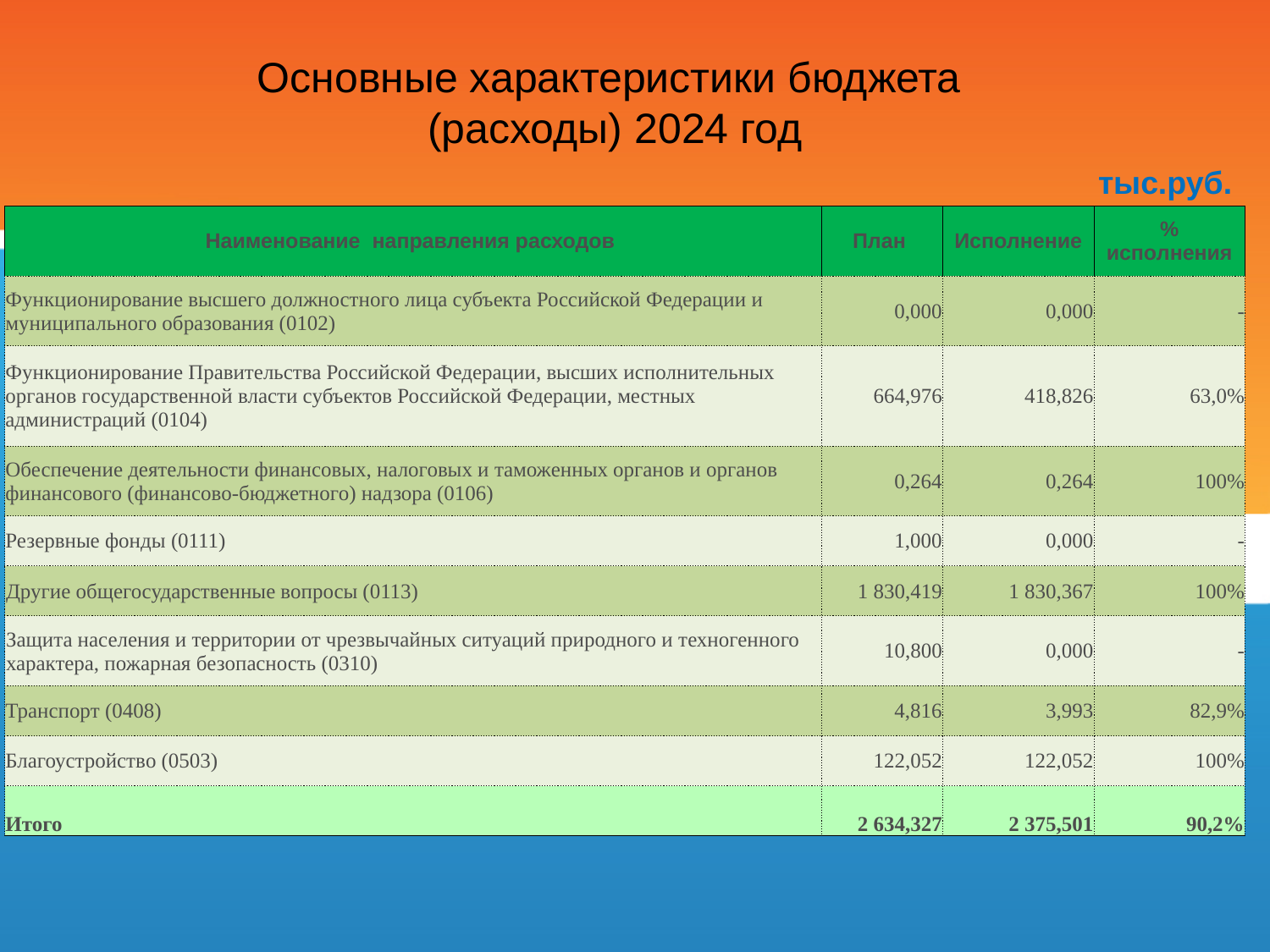

# Основные характеристики бюджета (расходы) 2024 год
тыс.руб.
| Наименование направления расходов | План | Исполнение | % исполнения |
| --- | --- | --- | --- |
| Функционирование высшего должностного лица субъекта Российской Федерации и муниципального образования (0102) | 0,000 | 0,000 | - |
| Функционирование Правительства Российской Федерации, высших исполнительных органов государственной власти субъектов Российской Федерации, местных администраций (0104) | 664,976 | 418,826 | 63,0% |
| Обеспечение деятельности финансовых, налоговых и таможенных органов и органов финансового (финансово-бюджетного) надзора (0106) | 0,264 | 0,264 | 100% |
| Резервные фонды (0111) | 1,000 | 0,000 | - |
| Другие общегосударственные вопросы (0113) | 1 830,419 | 1 830,367 | 100% |
| Защита населения и территории от чрезвычайных ситуаций природного и техногенного характера, пожарная безопасность (0310) | 10,800 | 0,000 | - |
| Транспорт (0408) | 4,816 | 3,993 | 82,9% |
| Благоустройство (0503) | 122,052 | 122,052 | 100% |
| Итого | 2 634,327 | 2 375,501 | 90,2% |